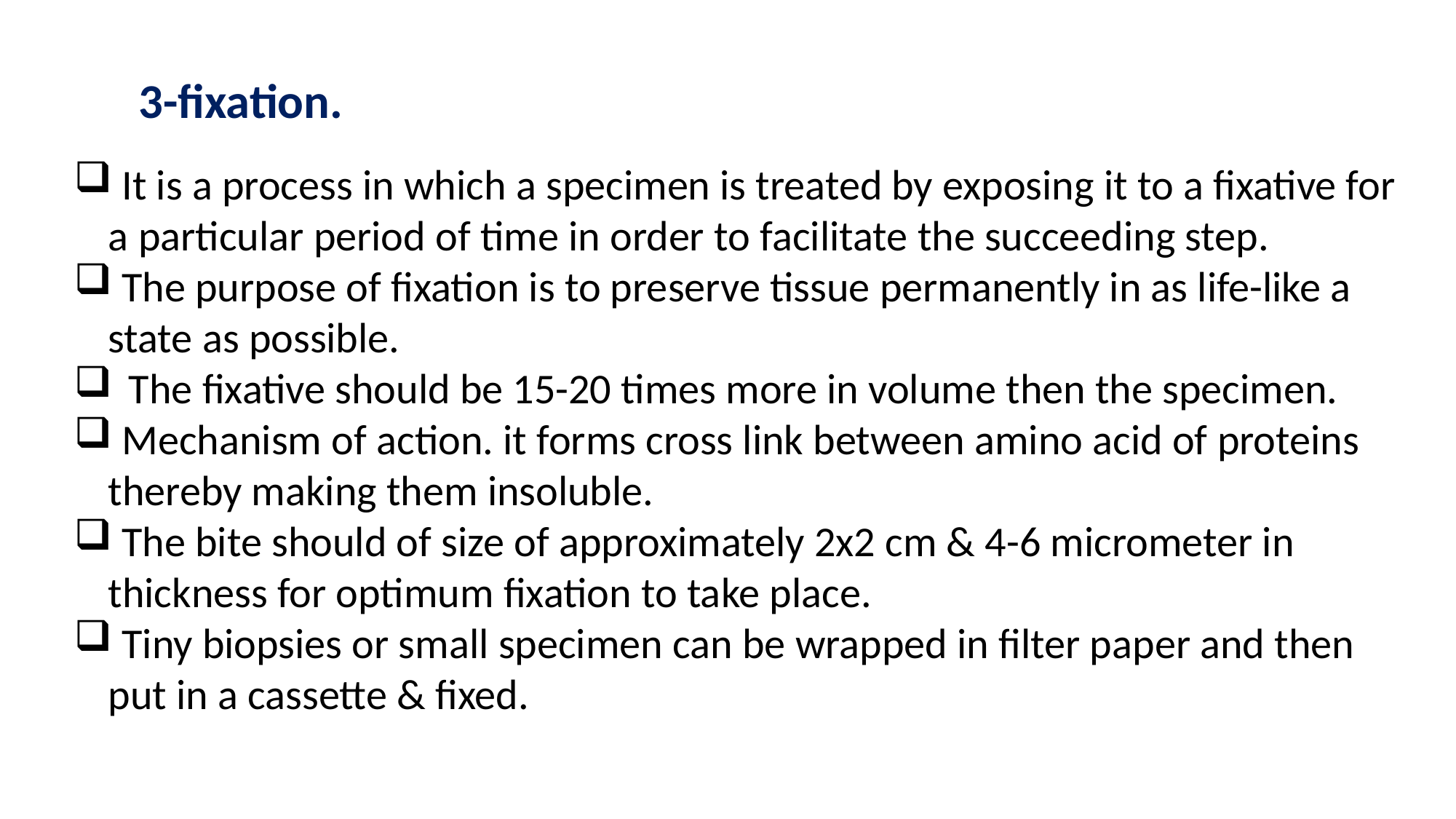

3-fixation.
 It is a process in which a specimen is treated by exposing it to a fixative for a particular period of time in order to facilitate the succeeding step.
 The purpose of fixation is to preserve tissue permanently in as life-like a state as possible.
The fixative should be 15-20 times more in volume then the specimen.
 Mechanism of action. it forms cross link between amino acid of proteins thereby making them insoluble.
 The bite should of size of approximately 2x2 cm & 4-6 micrometer in thickness for optimum fixation to take place.
 Tiny biopsies or small specimen can be wrapped in filter paper and then put in a cassette & fixed.